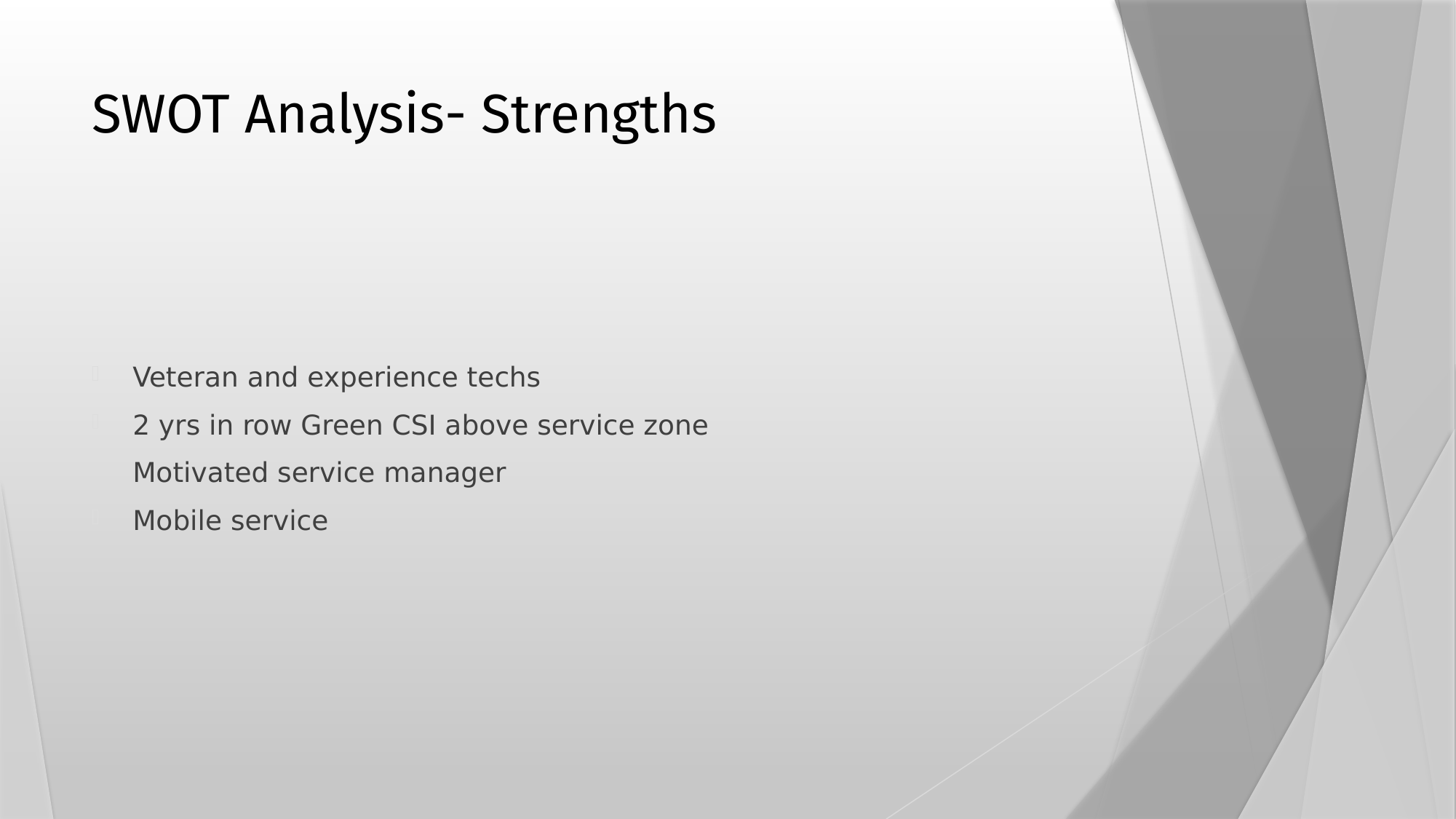

# SWOT Analysis- Strengths

Veteran and experience techs
2 yrs in row Green CSI above service zone
Motivated service manager
Mobile service